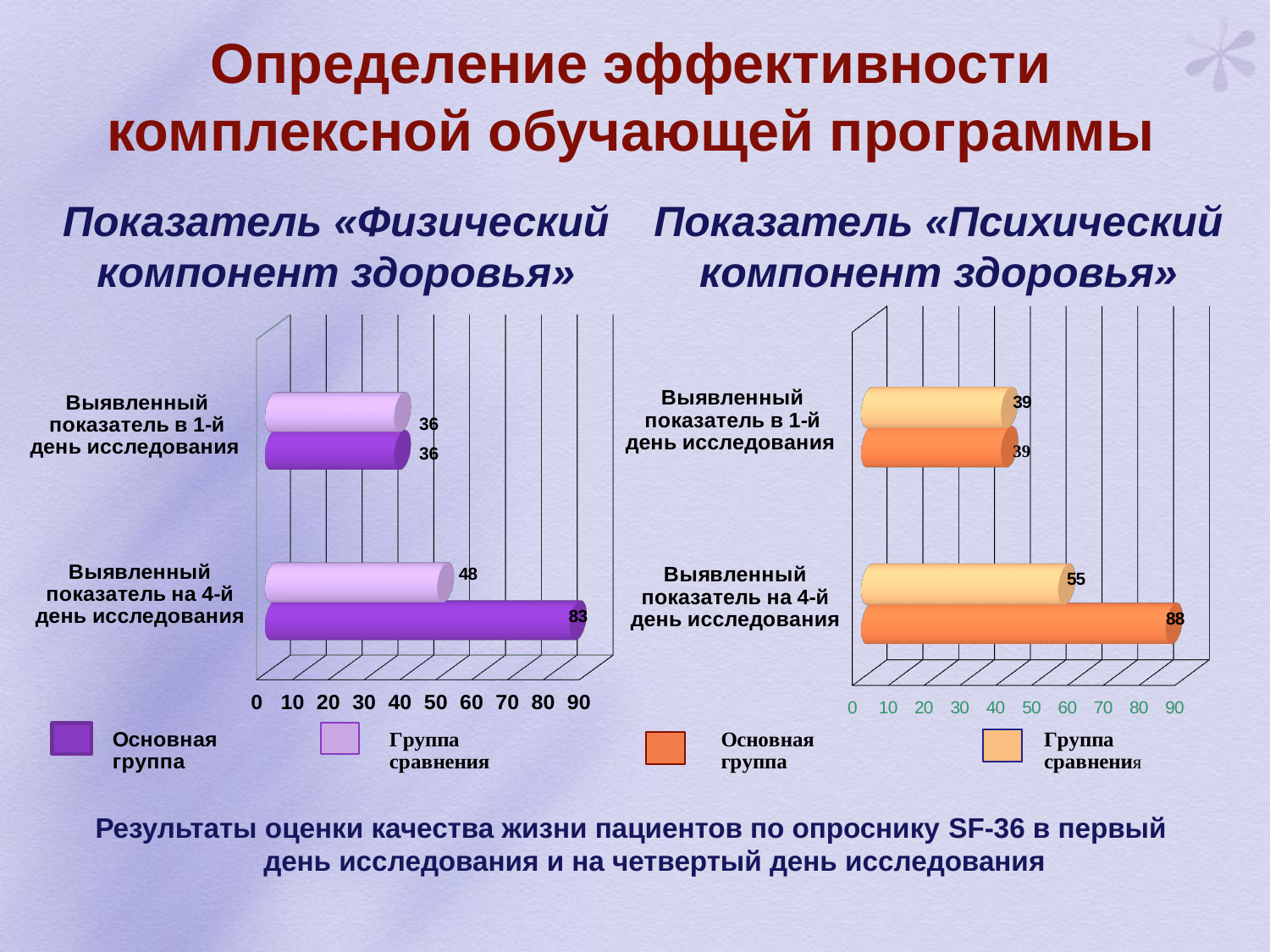

# Определение эффективности комплексной обучающей программы
Показатель «Физический компонент здоровья»
Показатель «Психический компонент здоровья»

[unsupported chart]

[unsupported chart]

36
36
Результаты оценки качества жизни пациентов по опроснику SF-36 в первый день исследования и на четвертый день исследования